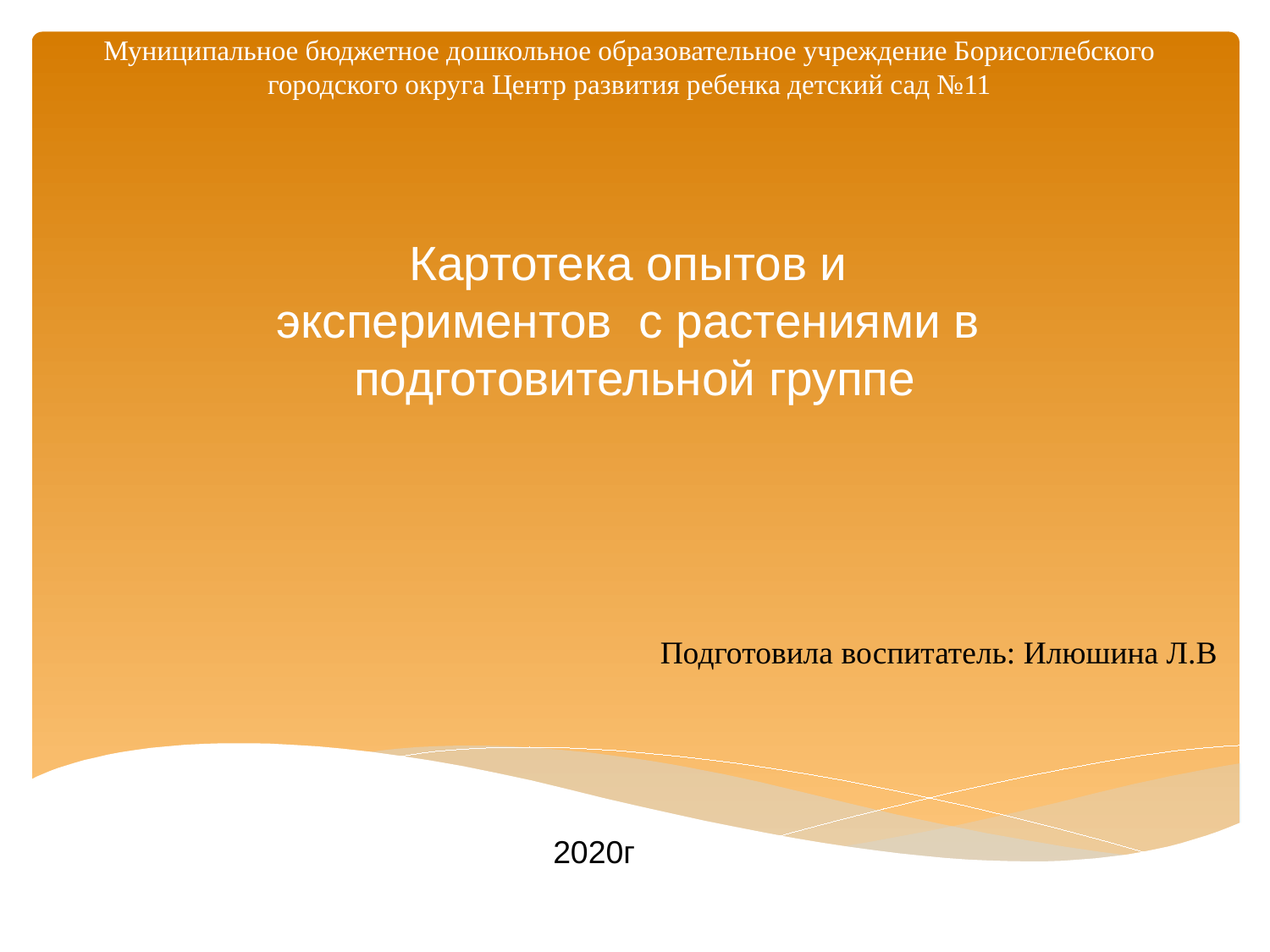

Муниципальное бюджетное дошкольное образовательное учреждение Борисоглебского городского округа Центр развития ребенка детский сад №11
# Картотека опытов и экспериментов  с растениями в подготовительной группе
Подготовила воспитатель: Илюшина Л.В
2020г